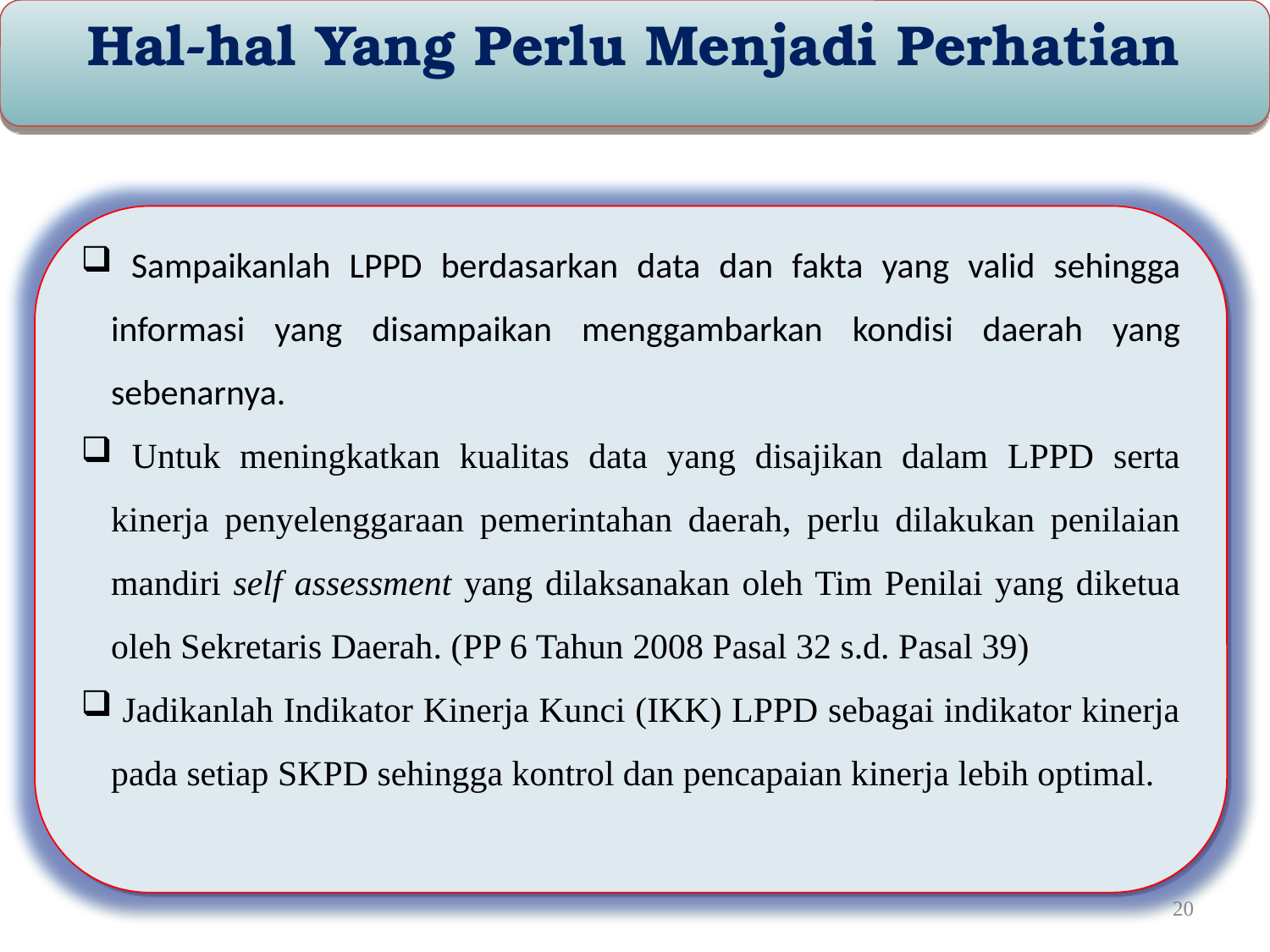

Hal-hal Yang Perlu Menjadi Perhatian

 Sampaikanlah LPPD berdasarkan data dan fakta yang valid sehingga informasi yang disampaikan menggambarkan kondisi daerah yang sebenarnya.
 Untuk meningkatkan kualitas data yang disajikan dalam LPPD serta kinerja penyelenggaraan pemerintahan daerah, perlu dilakukan penilaian mandiri self assessment yang dilaksanakan oleh Tim Penilai yang diketua oleh Sekretaris Daerah. (PP 6 Tahun 2008 Pasal 32 s.d. Pasal 39)
 Jadikanlah Indikator Kinerja Kunci (IKK) LPPD sebagai indikator kinerja pada setiap SKPD sehingga kontrol dan pencapaian kinerja lebih optimal.

Merujuk pada Pasal 2 PP No. 3 Tahun 2007, bahwa Ruang Lingkup LPPD mencakup penyelenggaraan:
 Urusan Desentralisasi
 Tugas Pembantuan
 Tugas Umum Pemerintahan

20